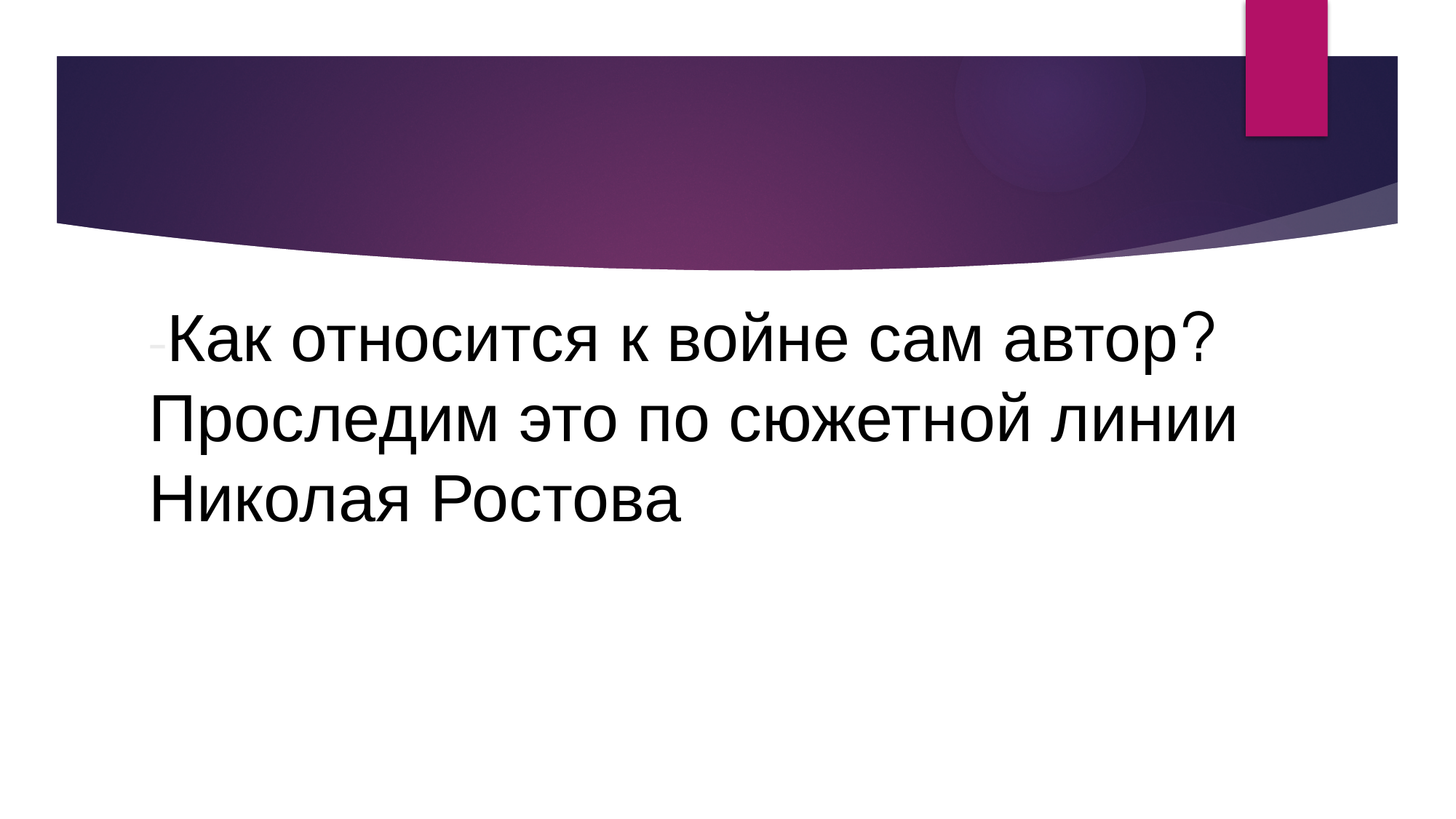

# -Как относится к войне сам автор? Проследим это по сюжетной линии Николая Ростова